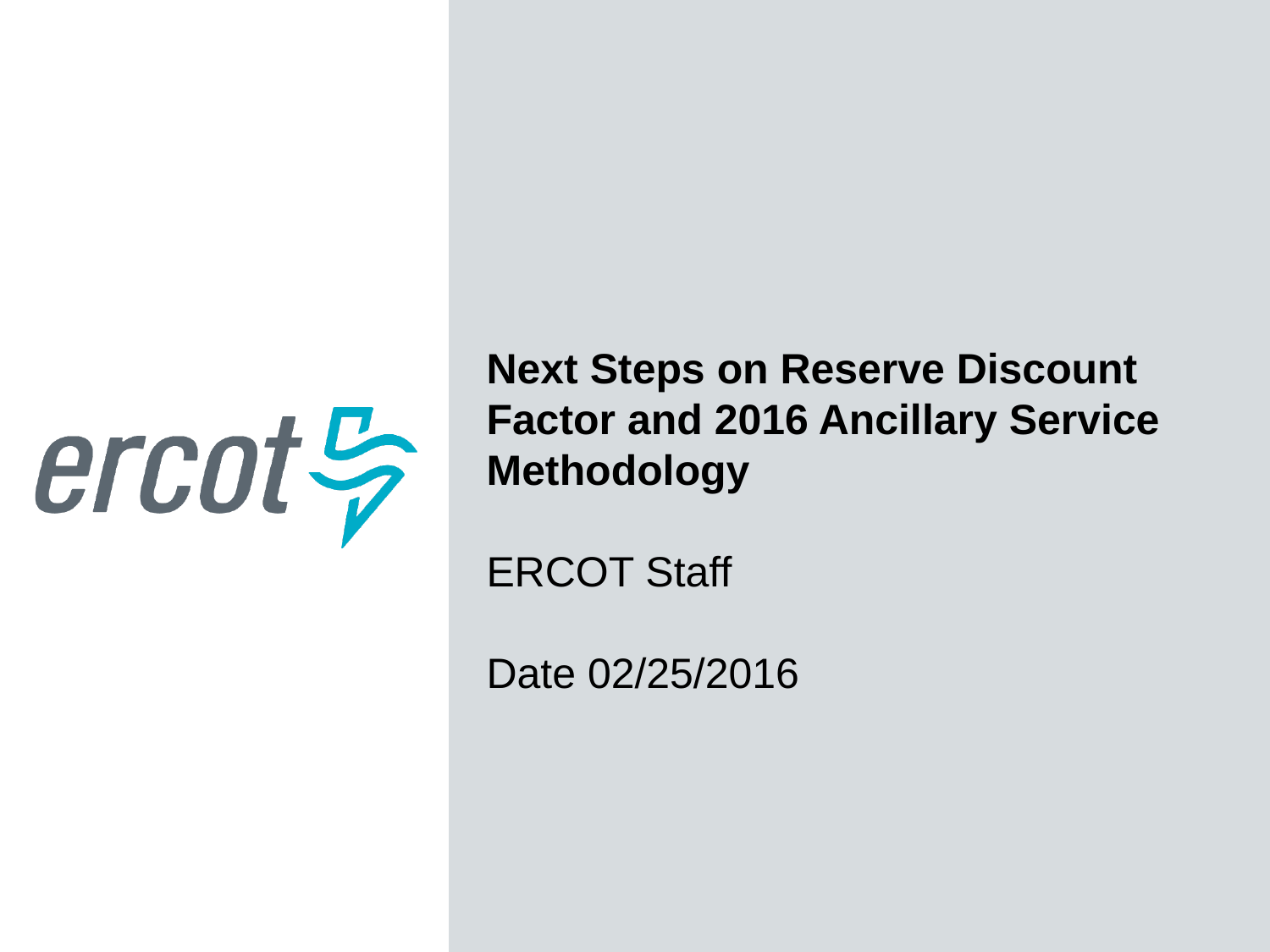

Next Steps on Reserve Discount Factor and 2016 Ancillary Service Methodology

ERCOT Staff

Date 02/25/2016